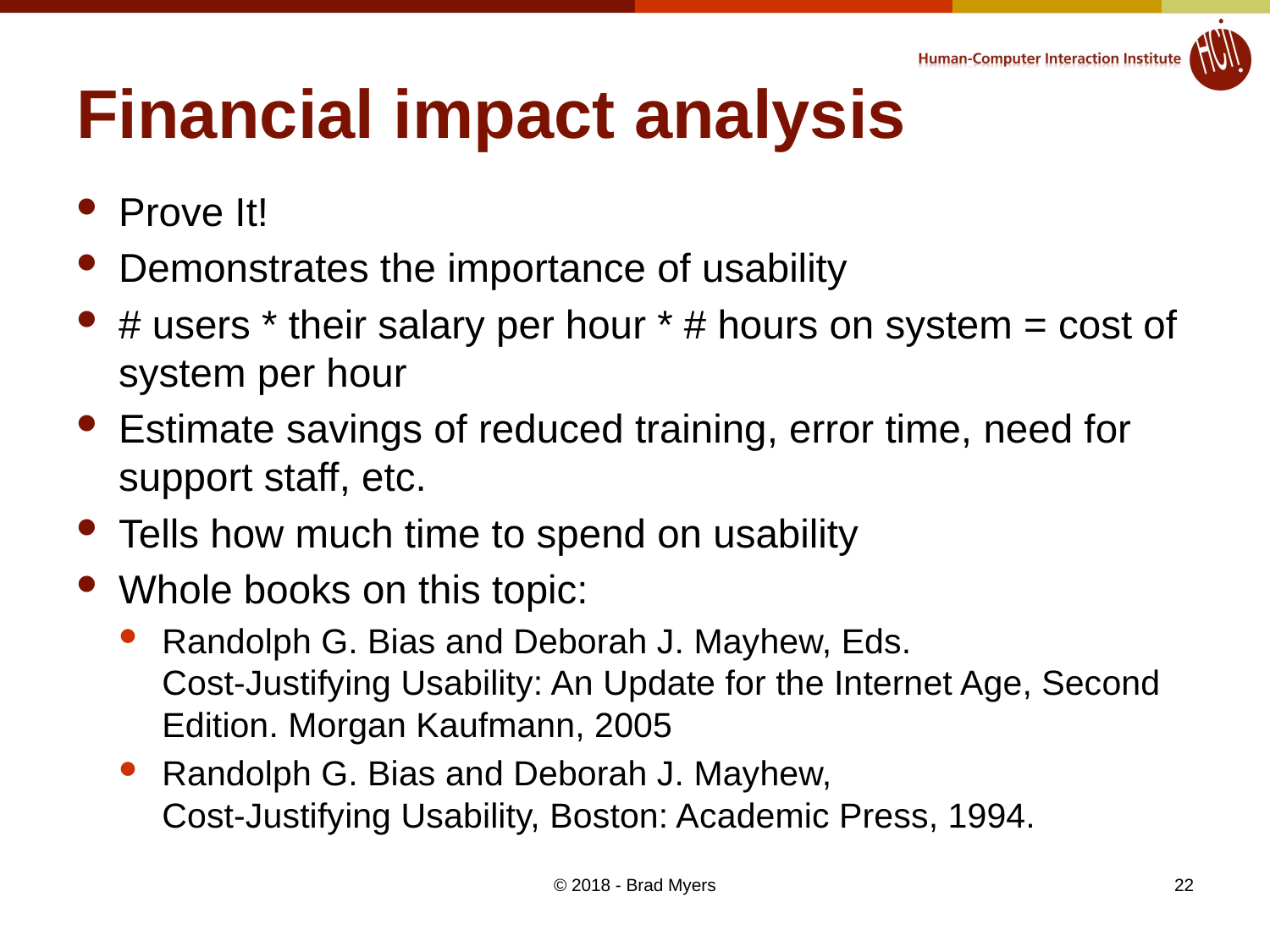

# Financial impact analysis
Prove It!
Demonstrates the importance of usability
# users * their salary per hour * # hours on system = cost of system per hour
Estimate savings of reduced training, error time, need for support staff, etc.
Tells how much time to spend on usability
Whole books on this topic:
Randolph G. Bias and Deborah J. Mayhew, Eds.
Cost-Justifying Usability: An Update for the Internet Age, Second Edition. Morgan Kaufmann, 2005
Randolph G. Bias and Deborah J. Mayhew,
Cost-Justifying Usability, Boston: Academic Press, 1994.
© 2018 - Brad Myers
22